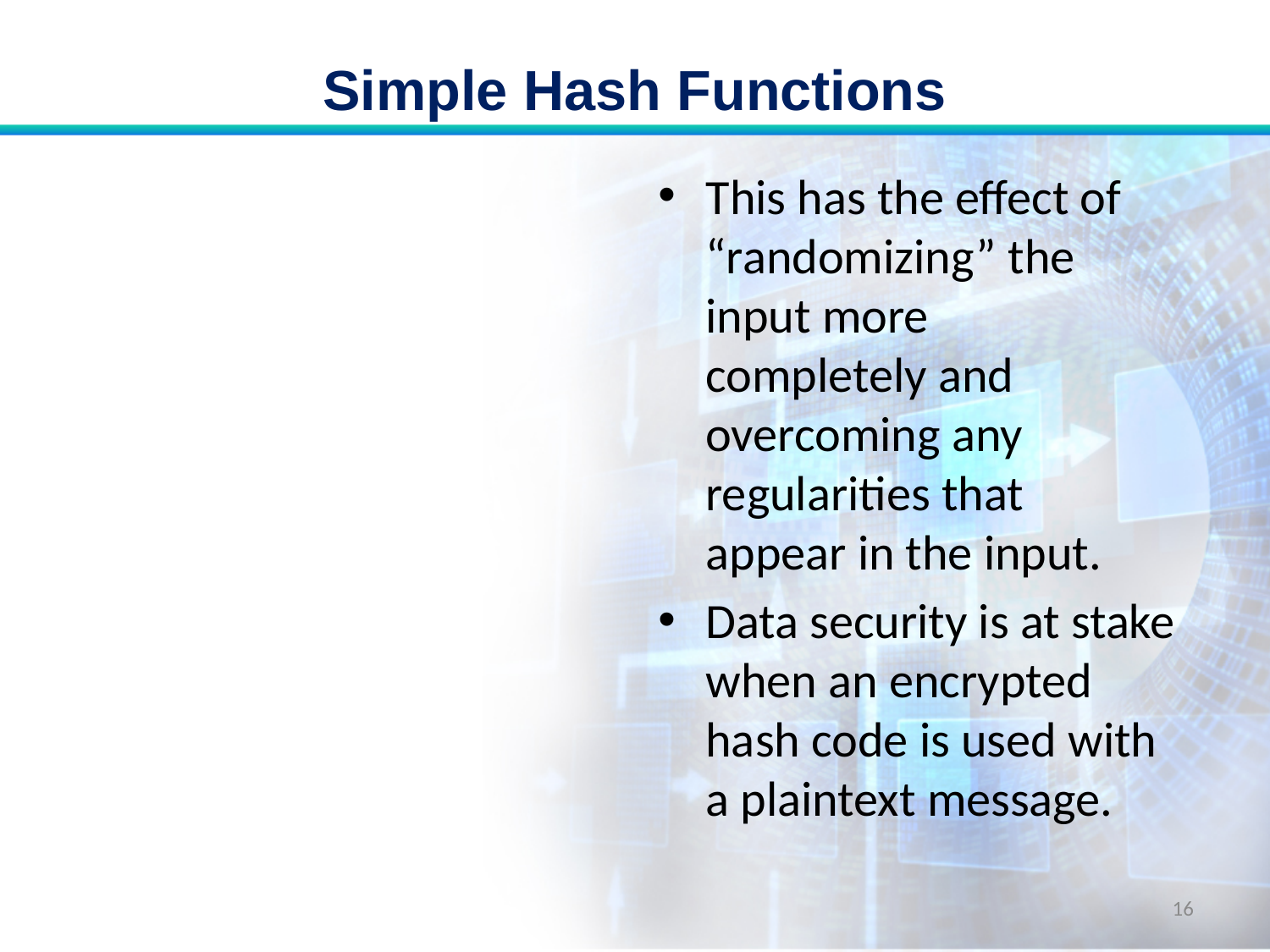

# Simple Hash Functions
This has the effect of “randomizing” the  input more   completely and overcoming any regularities that  appear in the input.
Data security is at stake when an encrypted hash code is used with a plaintext message.
16